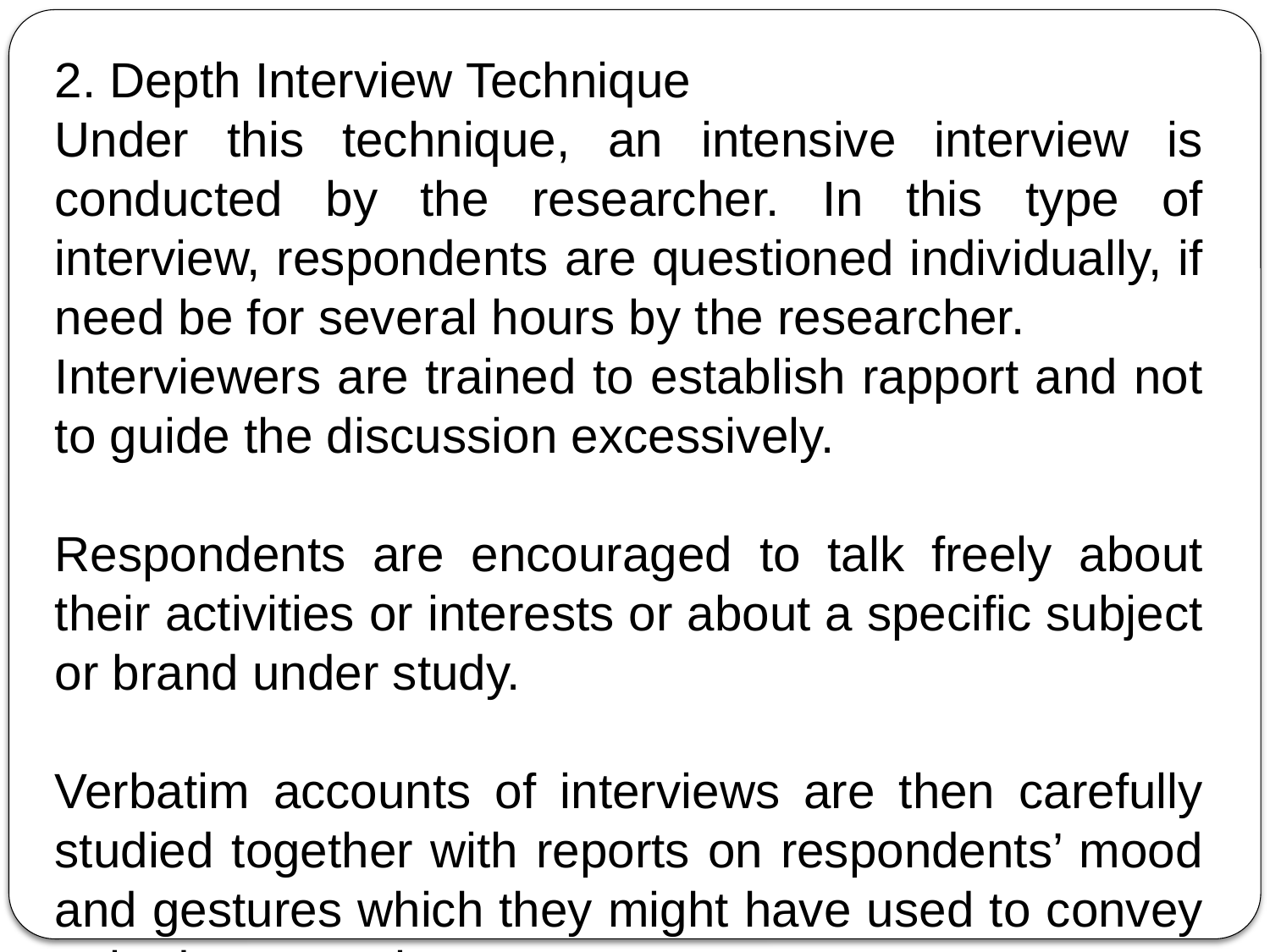

2. Depth Interview Technique
Under this technique, an intensive interview is conducted by the researcher. In this type of interview, respondents are questioned individually, if need be for several hours by the researcher.
Interviewers are trained to establish rapport and not to guide the discussion excessively.

Respondents are encouraged to talk freely about their activities or interests or about a specific subject or brand under study.

Verbatim accounts of interviews are then carefully studied together with reports on respondents’ mood and gestures which they might have used to convey attitudes or motives.
Such studies are suitable for giving the market a lead on appeals they might use